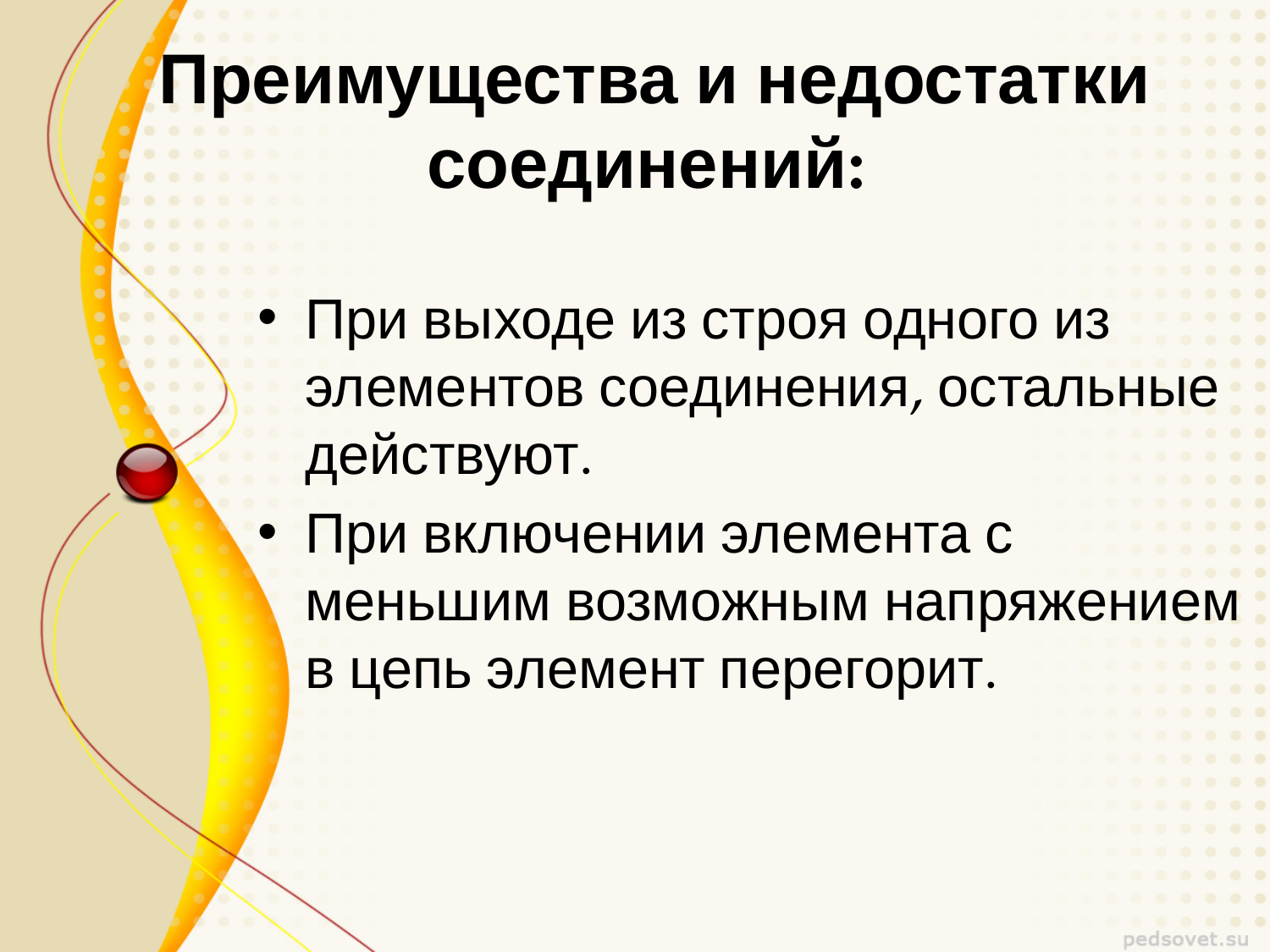

# Преимущества и недостатки соединений:
При выходе из строя одного из элементов соединения, остальные действуют.
При включении элемента с меньшим возможным напряжением в цепь элемент перегорит.